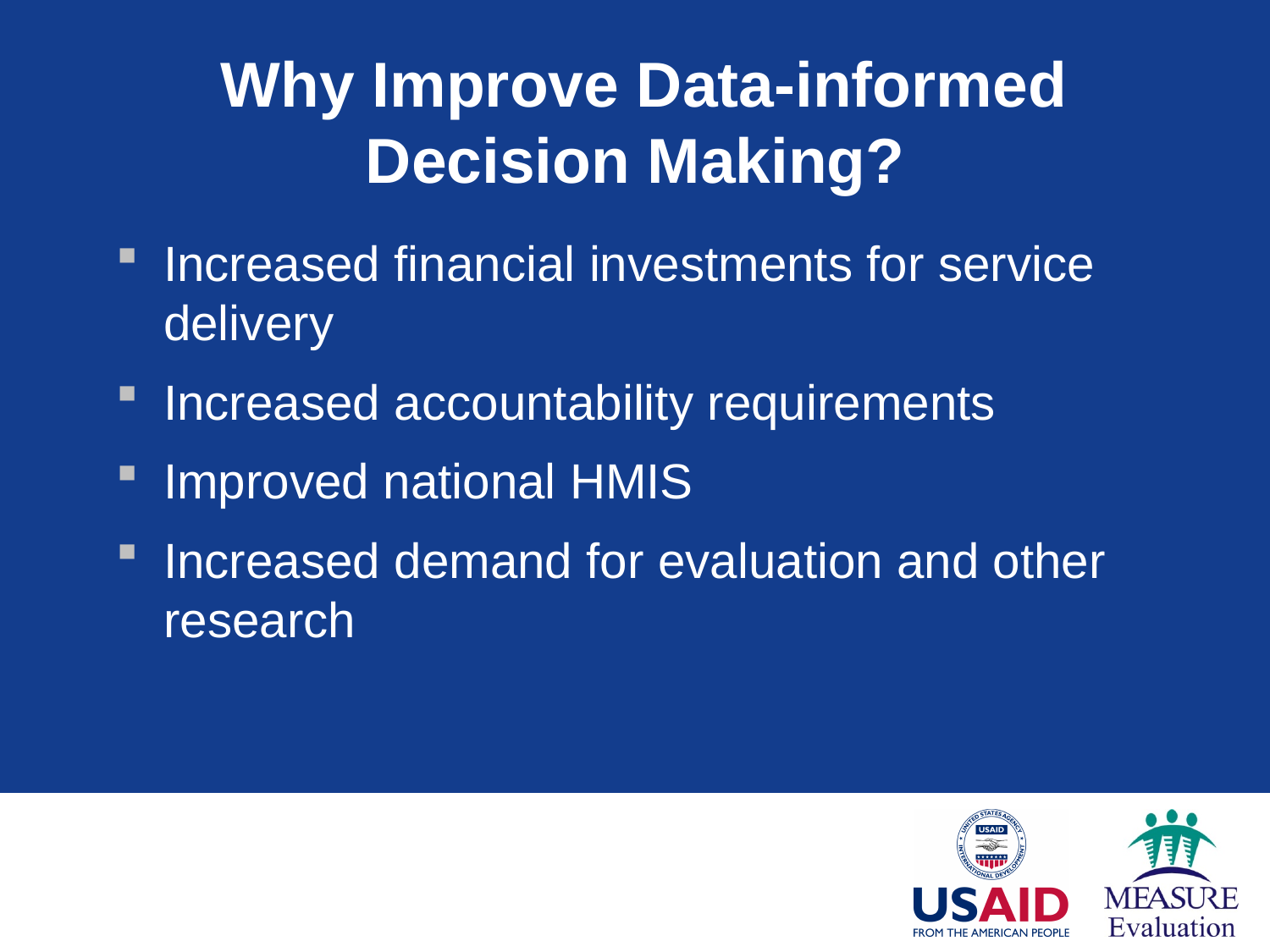

Why Improve Data-informed Decision Making?
Increased financial investments for service delivery
Increased accountability requirements
Improved national HMIS
Increased demand for evaluation and other research